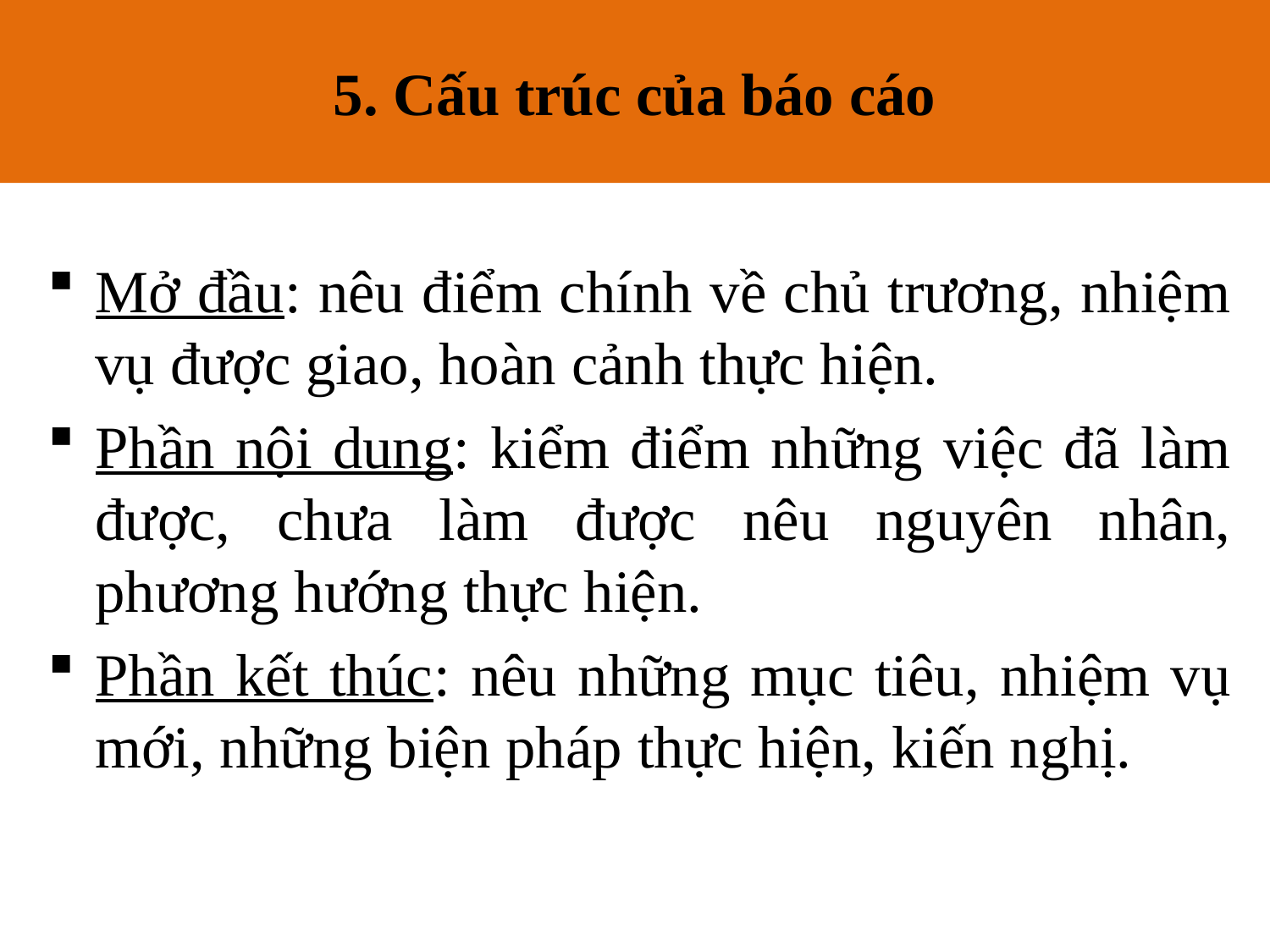

5. Cấu trúc của báo cáo
# 4. Phương pháp soạn thảo báo cáo
Mở đầu: nêu điểm chính về chủ trương, nhiệm vụ được giao, hoàn cảnh thực hiện.
Phần nội dung: kiểm điểm những việc đã làm được, chưa làm được nêu nguyên nhân, phương hướng thực hiện.
Phần kết thúc: nêu những mục tiêu, nhiệm vụ mới, những biện pháp thực hiện, kiến nghị.